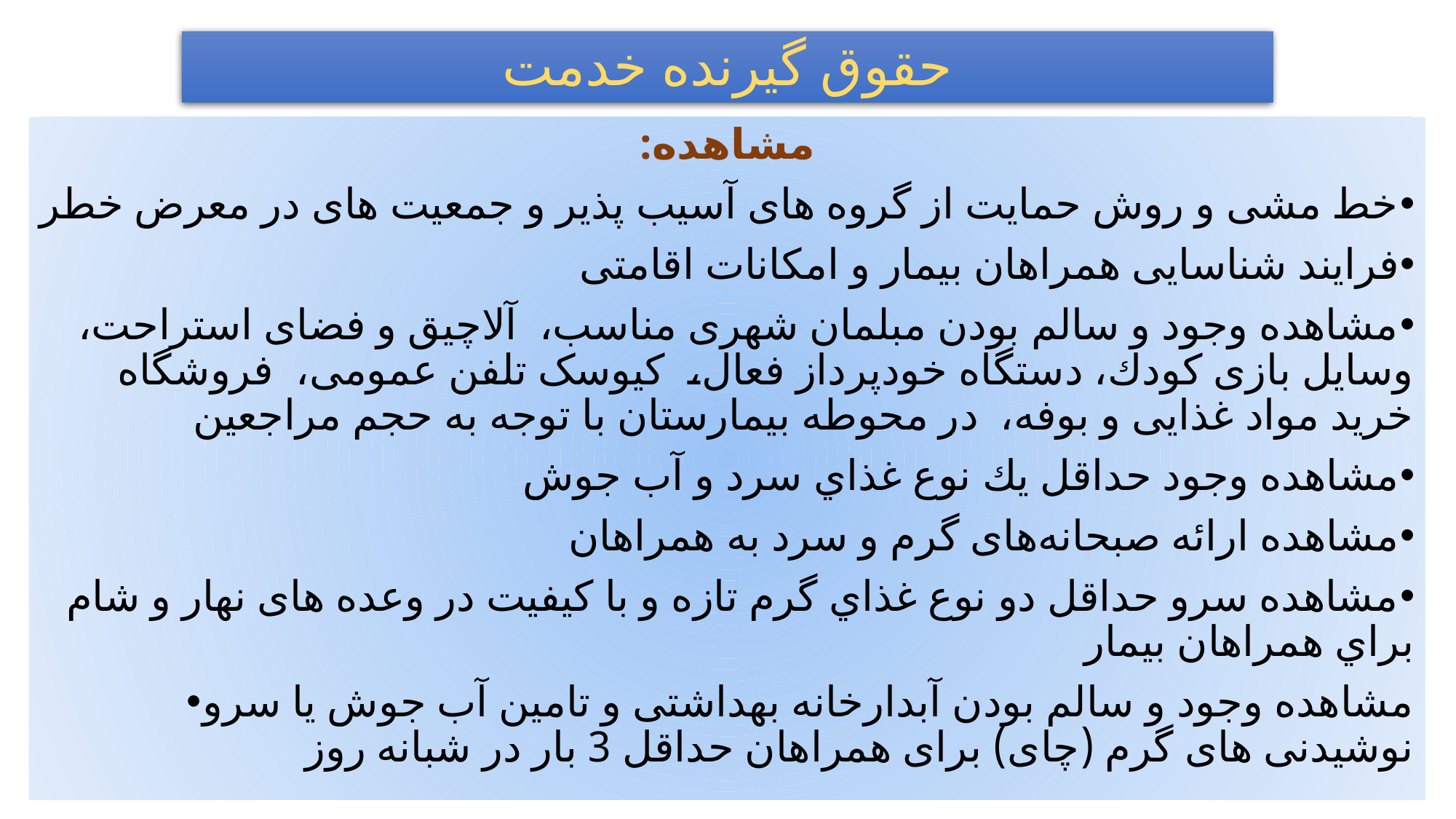

# حقوق گيرنده خدمت
مشاهده:
خط مشی و روش حمایت از گروه های آسیب پذیر و جمعیت های در معرض خطر
فرایند شناسایی همراهان بیمار و امکانات اقامتی
مشاهده وجود و سالم بودن مبلمان شهری مناسب،  آلاچیق و فضای استراحت، وسایل بازی كودك، دستگاه خودپرداز فعال،  کیوسک تلفن عمومی،  فروشگاه خريد مواد غذایی و بوفه،  در محوطه بیمارستان با توجه به حجم مراجعین
مشاهده وجود حداقل يك نوع غذاي سرد و آب جوش
مشاهده ارائه صبحانه‌های گرم و سرد به همراهان
مشاهده سرو حداقل دو نوع غذاي گرم تازه و با كيفيت در وعده های نهار و شام براي همراهان بيمار
مشاهده وجود و سالم بودن آبدارخانه بهداشتی و تامین آب جوش یا سرو نوشیدنی های گرم (چای) برای همراهان حداقل 3 بار در شبانه روز